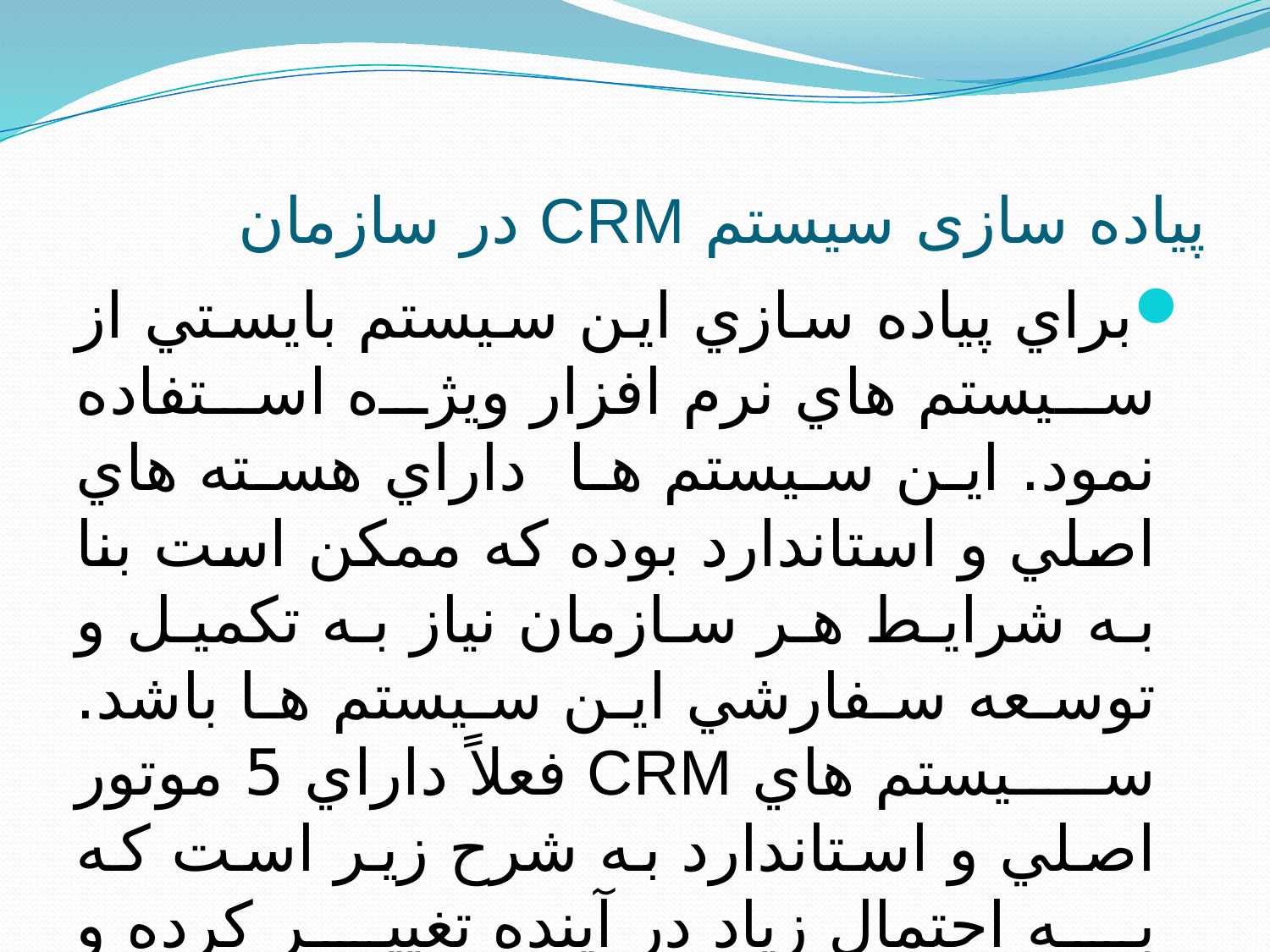

# پیاده سازی سیستم CRM در سازمان
براي پياده سازي اين سيستم بايستي از سيستم هاي نرم افزار ويژه استفاده نمود. اين سيستم ها داراي هسته هاي اصلي و استاندارد بوده كه ممكن است بنا به شرايط هر سازمان نياز به تكميل و توسعه سفارشي اين سيستم ها باشد. سيستم هاي CRM فعلاً داراي 5 موتور اصلي و استاندارد به شرح زير است كه به احتمال زياد در آينده تغيير كرده و موتورهاي ديگري به آنها اضافه خواهد شد: